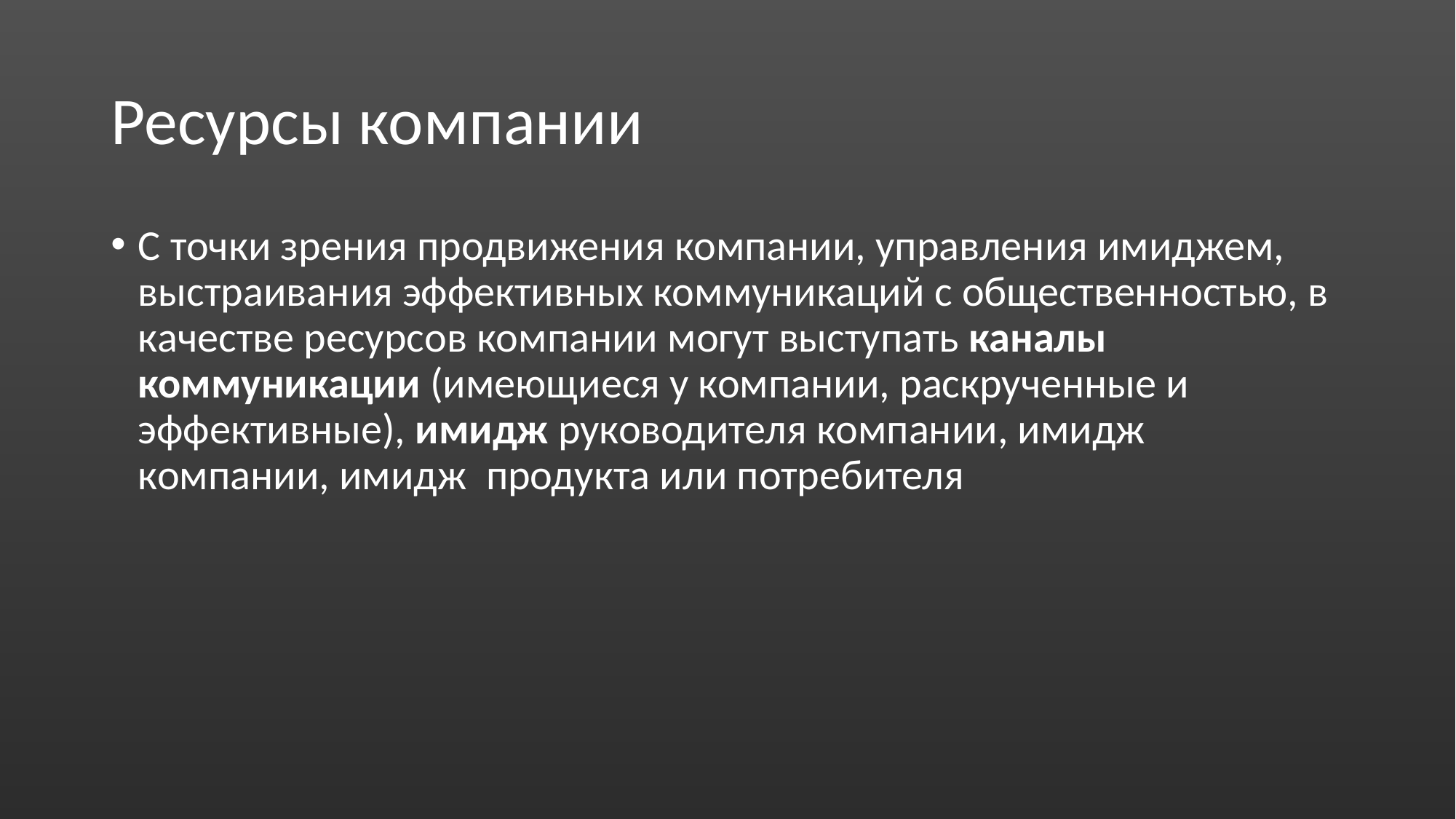

# Ресурсы компании
С точки зрения продвижения компании, управления имиджем, выстраивания эффективных коммуникаций с общественностью, в качестве ресурсов компании могут выступать каналы коммуникации (имеющиеся у компании, раскрученные и эффективные), имидж руководителя компании, имидж компании, имидж  продукта или потребителя